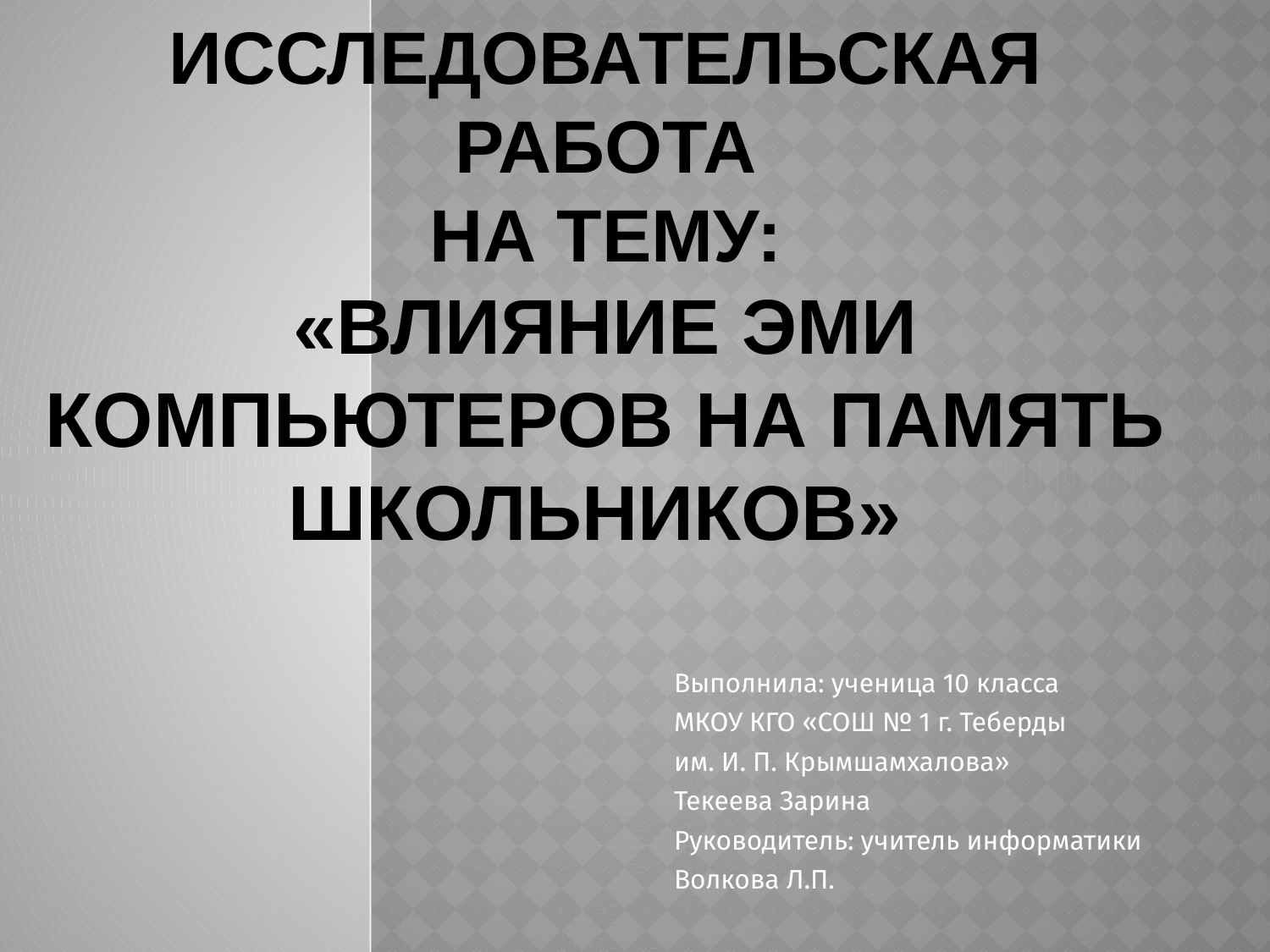

# Исследовательская РАБОТА НА ТЕМУ: «Влияние эми компьютеров на память школьников»
                   Выполнила: ученица 10 класса
                   МКОУ КГО «СОШ № 1 г. Теберды
                   им. И. П. Крымшамхалова»
                   Текеева Зарина
                   Руководитель: учитель информатики
                   Волкова Л.П.